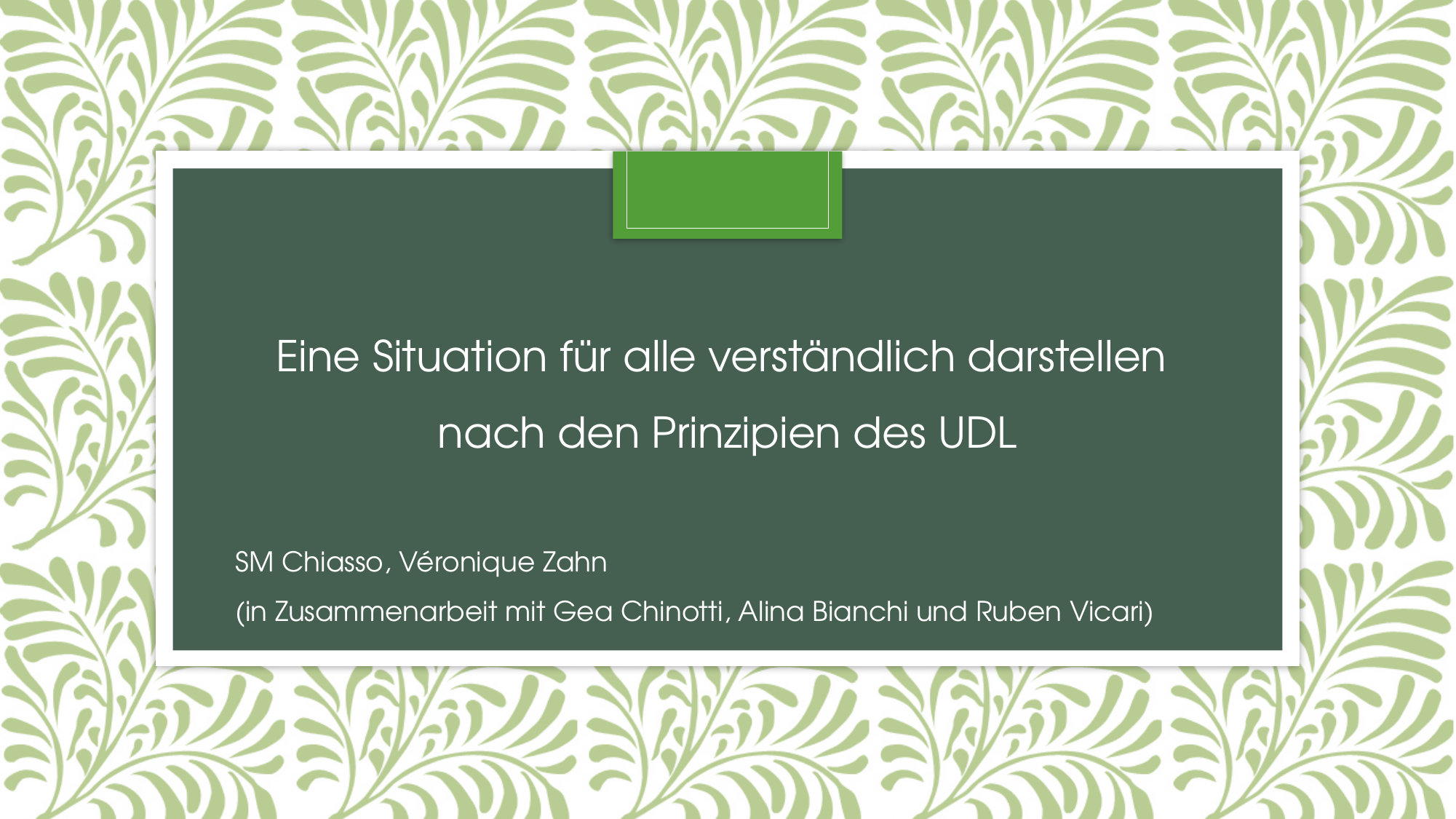

Eine Situation für alle verständlich darstellen
nach den Prinzipien des UDL
SM Chiasso, Véronique Zahn
(in Zusammenarbeit mit Gea Chinotti, Alina Bianchi und Ruben Vicari)